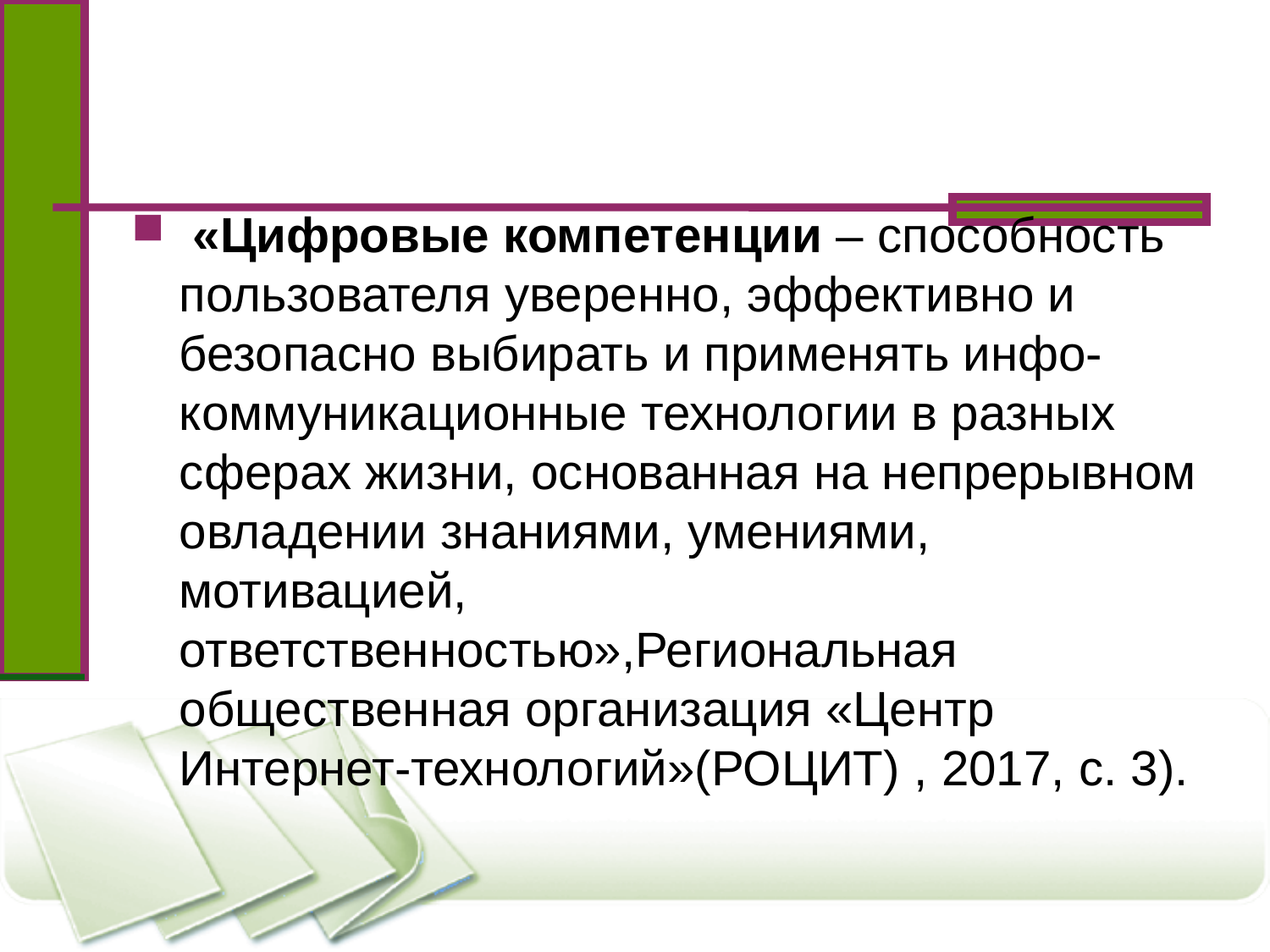

#
 «Цифровые компетенции – способность пользователя уверенно, эффективно и безопасно выбирать и применять инфо-коммуникационные технологии в разных сферах жизни, основанная на непрерывном овладении знаниями, умениями, мотивацией, ответственностью»,Региональная общественная организация «Центр Интернет-технологий»(РОЦИТ) , 2017, с. 3).